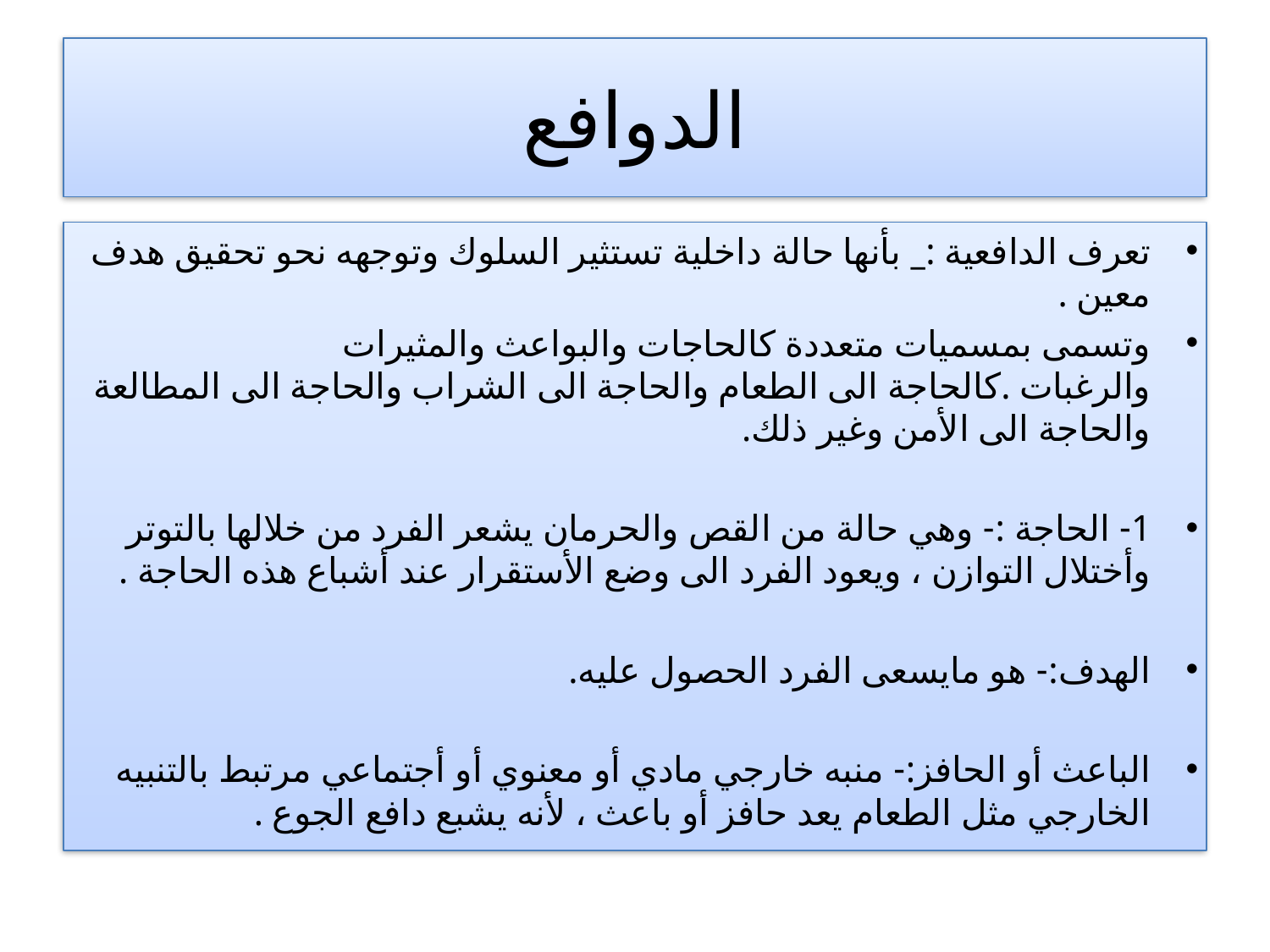

# الدوافع
تعرف الدافعية :_ بأنها حالة داخلية تستثير السلوك وتوجهه نحو تحقيق هدف معين .
وتسمى بمسميات متعددة كالحاجات والبواعث والمثيرات والرغبات .كالحاجة الى الطعام والحاجة الى الشراب والحاجة الى المطالعة والحاجة الى الأمن وغير ذلك.

1- الحاجة :- وهي حالة من القص والحرمان يشعر الفرد من خلالها بالتوتر وأختلال التوازن ، ويعود الفرد الى وضع الأستقرار عند أشباع هذه الحاجة .

الهدف:- هو مايسعى الفرد الحصول عليه.

الباعث أو الحافز:- منبه خارجي مادي أو معنوي أو أجتماعي مرتبط بالتنبيه الخارجي مثل الطعام يعد حافز أو باعث ، لأنه يشبع دافع الجوع .